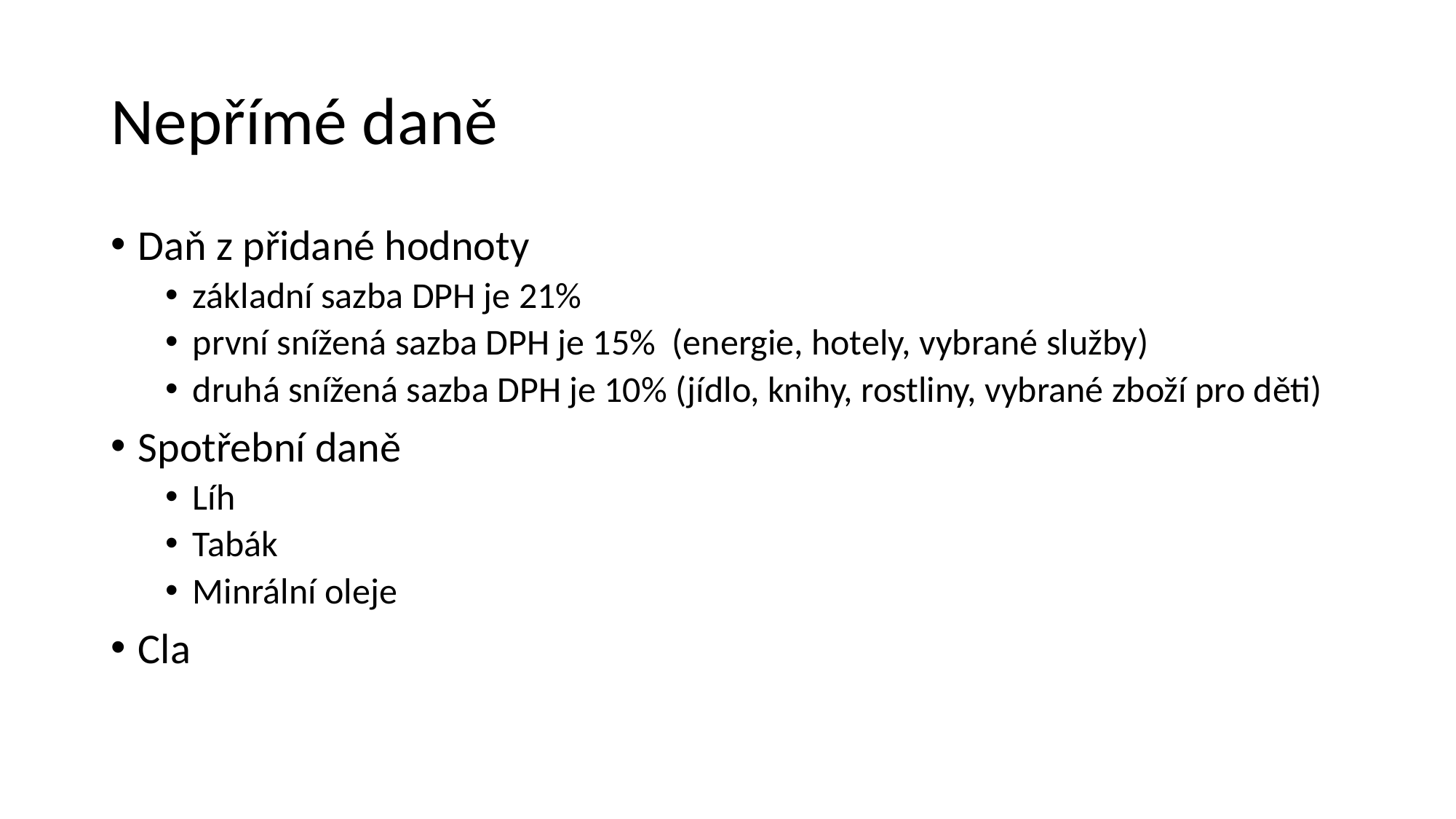

# Nepřímé daně
Daň z přidané hodnoty
základní sazba DPH je 21%
první snížená sazba DPH je 15%  (energie, hotely, vybrané služby)
druhá snížená sazba DPH je 10% (jídlo, knihy, rostliny, vybrané zboží pro děti)
Spotřební daně
Líh
Tabák
Minrální oleje
Cla